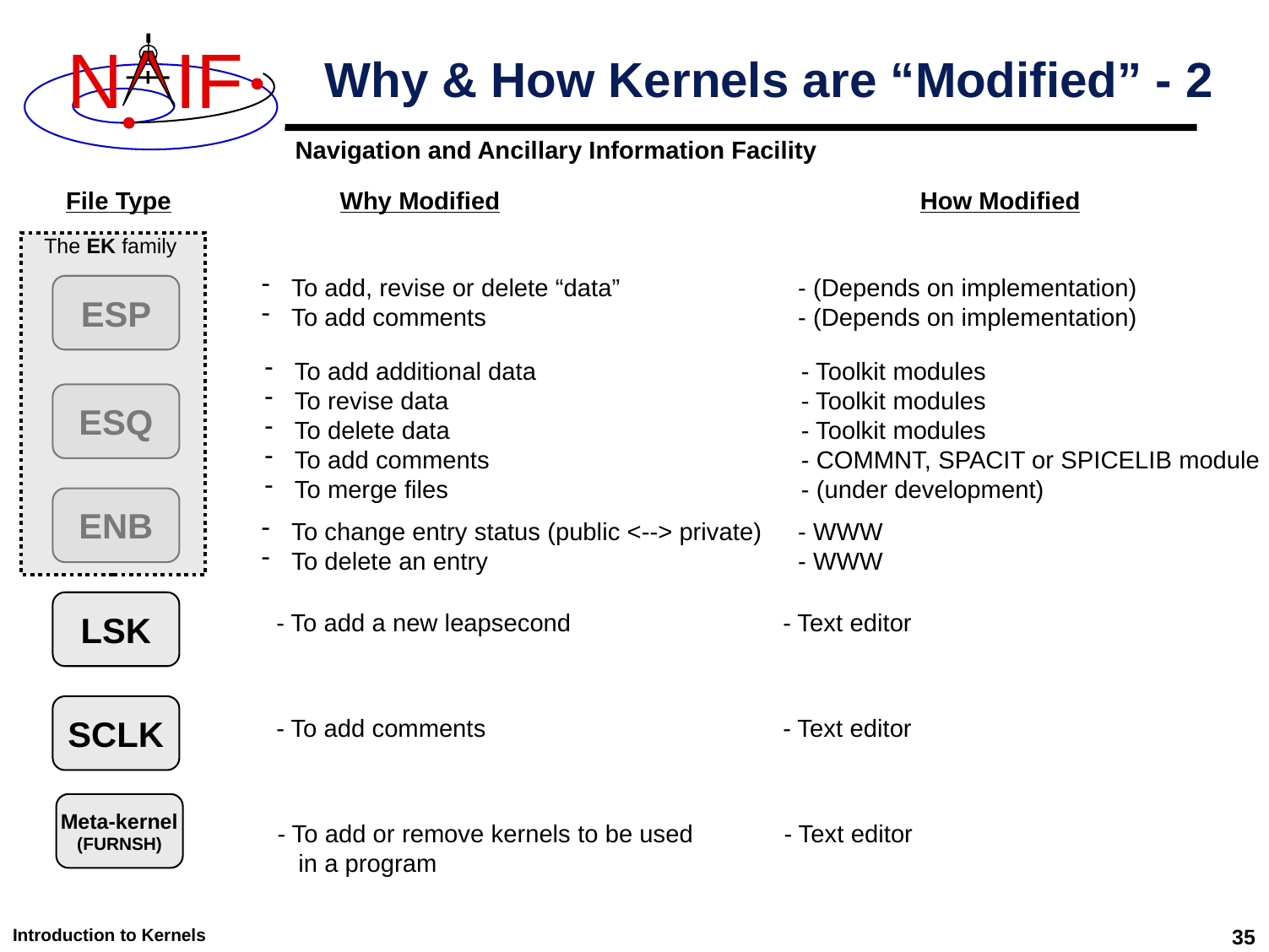

# Why & How Kernels are “Modified” - 2
File Type
Why Modified
How Modified
The EK family

To add, revise or delete “data”		- (Depends on implementation)
To add comments			- (Depends on implementation)
ESP
To add additional data			- Toolkit modules
To revise data			- Toolkit modules
To delete data			- Toolkit modules
To add comments			- COMMNT, SPACIT or SPICELIB module
To merge files			- (under development)
ESQ
ENB
To change entry status (public <--> private)	- WWW
To delete an entry			- WWW
LSK
- To add a new leapsecond		- Text editor
SCLK
- To add comments			- Text editor
Meta-kernel
(FURNSH)
- To add or remove kernels to be used	- Text editor
   in a program
Introduction to Kernels
35